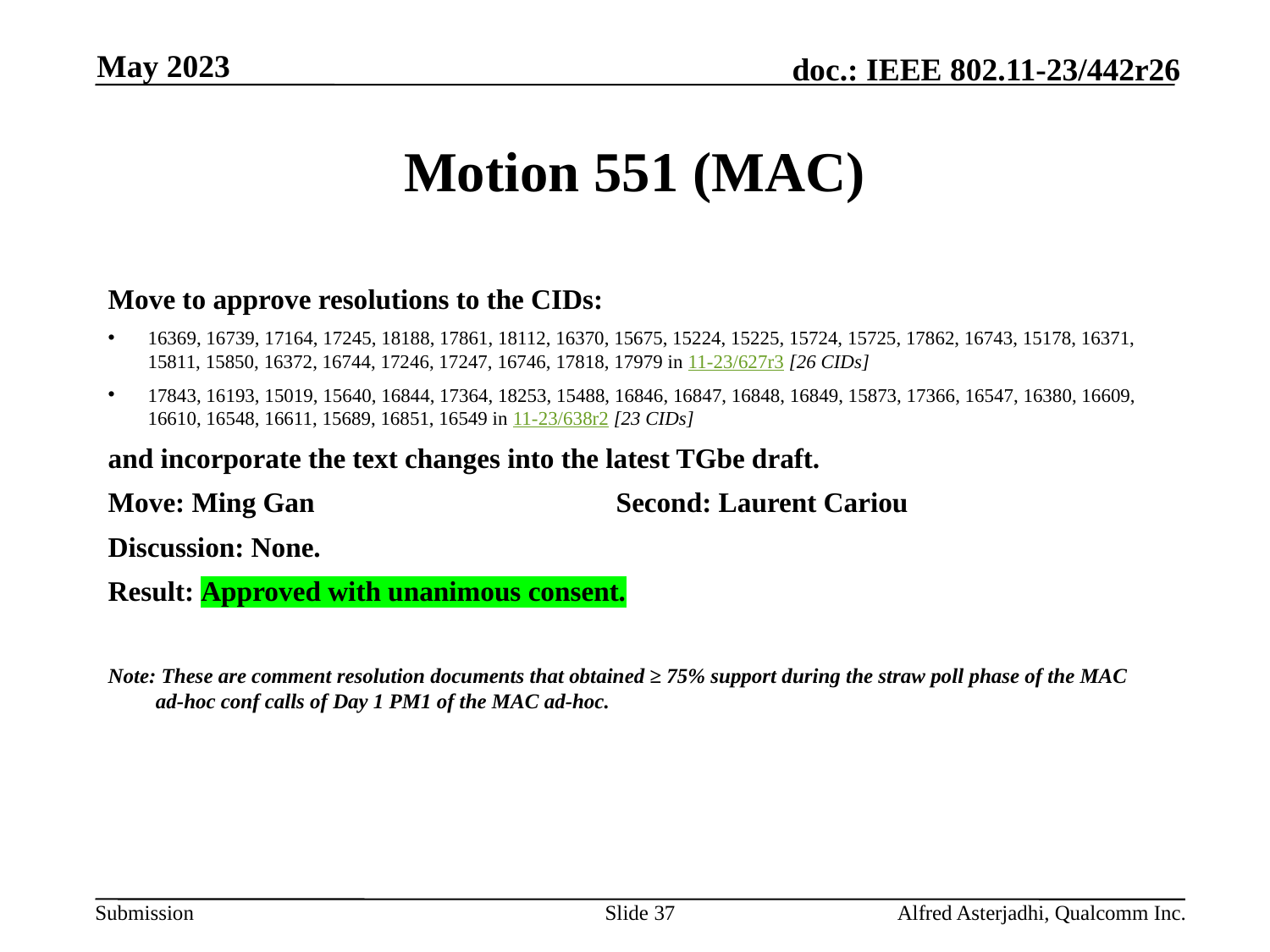

May 2023
# Motion 551 (MAC)
Move to approve resolutions to the CIDs:
16369, 16739, 17164, 17245, 18188, 17861, 18112, 16370, 15675, 15224, 15225, 15724, 15725, 17862, 16743, 15178, 16371, 15811, 15850, 16372, 16744, 17246, 17247, 16746, 17818, 17979 in 11-23/627r3 [26 CIDs]
17843, 16193, 15019, 15640, 16844, 17364, 18253, 15488, 16846, 16847, 16848, 16849, 15873, 17366, 16547, 16380, 16609, 16610, 16548, 16611, 15689, 16851, 16549 in 11-23/638r2 [23 CIDs]
and incorporate the text changes into the latest TGbe draft.
Move: Ming Gan			Second: Laurent Cariou
Discussion: None.
Result: Approved with unanimous consent.

Note: These are comment resolution documents that obtained ≥ 75% support during the straw poll phase of the MAC ad-hoc conf calls of Day 1 PM1 of the MAC ad-hoc.
Slide 37
Alfred Asterjadhi, Qualcomm Inc.